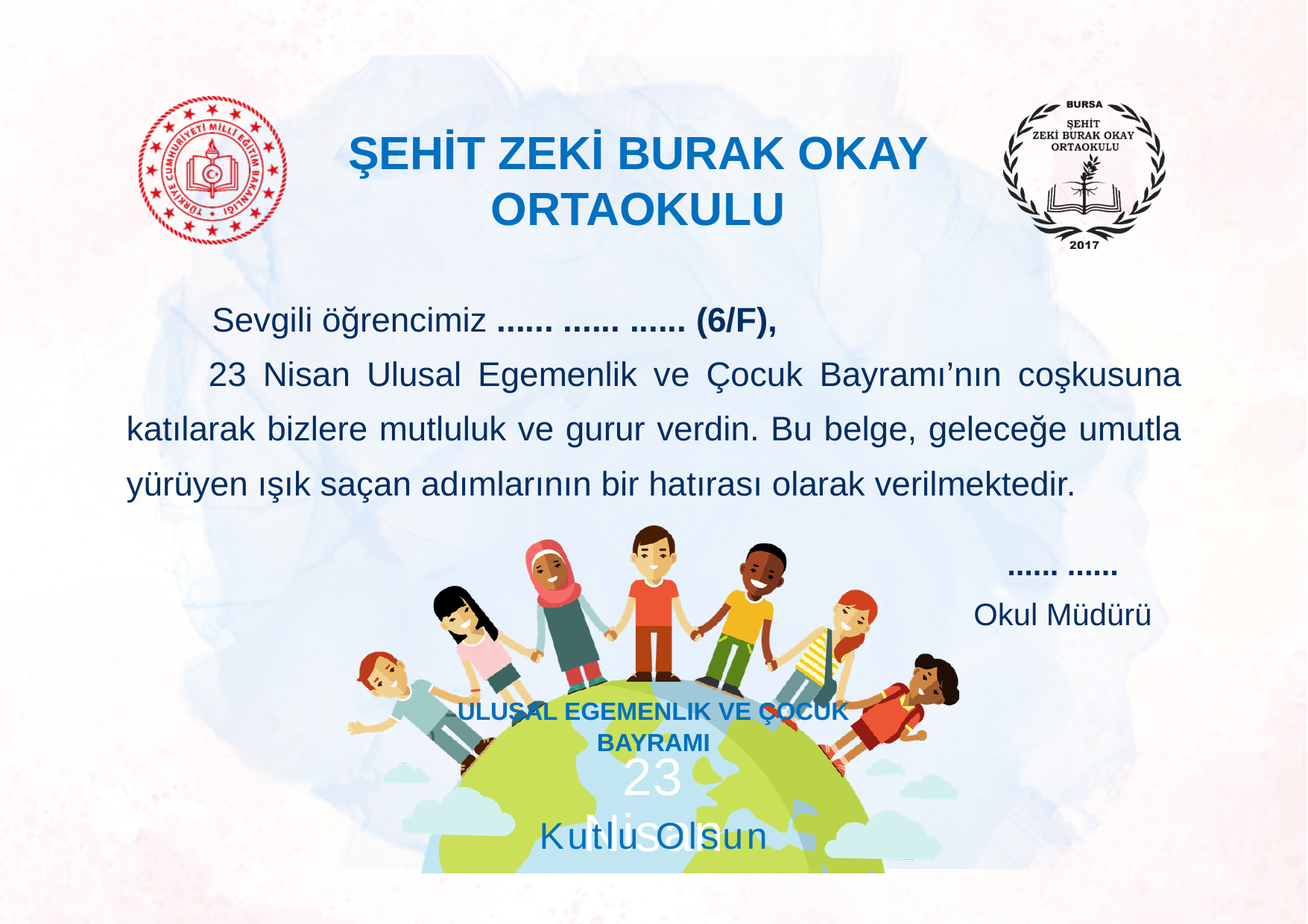

ŞEHİT ZEKİ BURAK OKAY ORTAOKULU
         Sevgili öğrencimiz ...... ...... ...... (6/F),
     23 Nisan Ulusal Egemenlik ve Çocuk Bayramı’nın coşkusuna katılarak bizlere mutluluk ve gurur verdin. Bu belge, geleceğe umutla yürüyen ışık saçan adımlarının bir hatırası olarak verilmektedir.

...... ......
Okul Müdürü

ULUSAL EGEMENLIK VE ÇOCUK BAYRAMI

23 Nisan
Kutlu Olsun